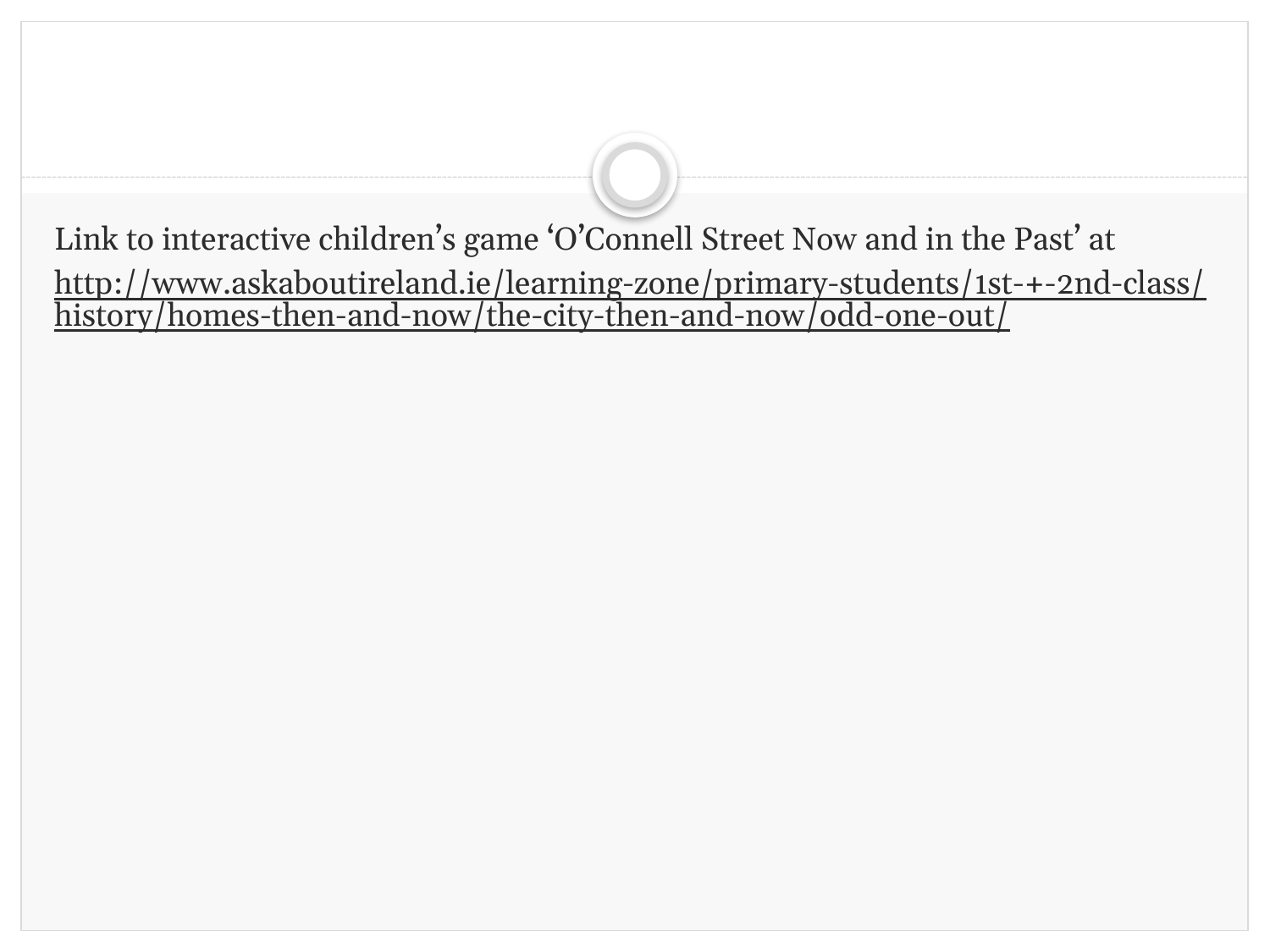

Link to interactive children’s game ‘O’Connell Street Now and in the Past’ at
http://www.askaboutireland.ie/learning-zone/primary-students/1st-+-2nd-class/history/homes-then-and-now/the-city-then-and-now/odd-one-out/